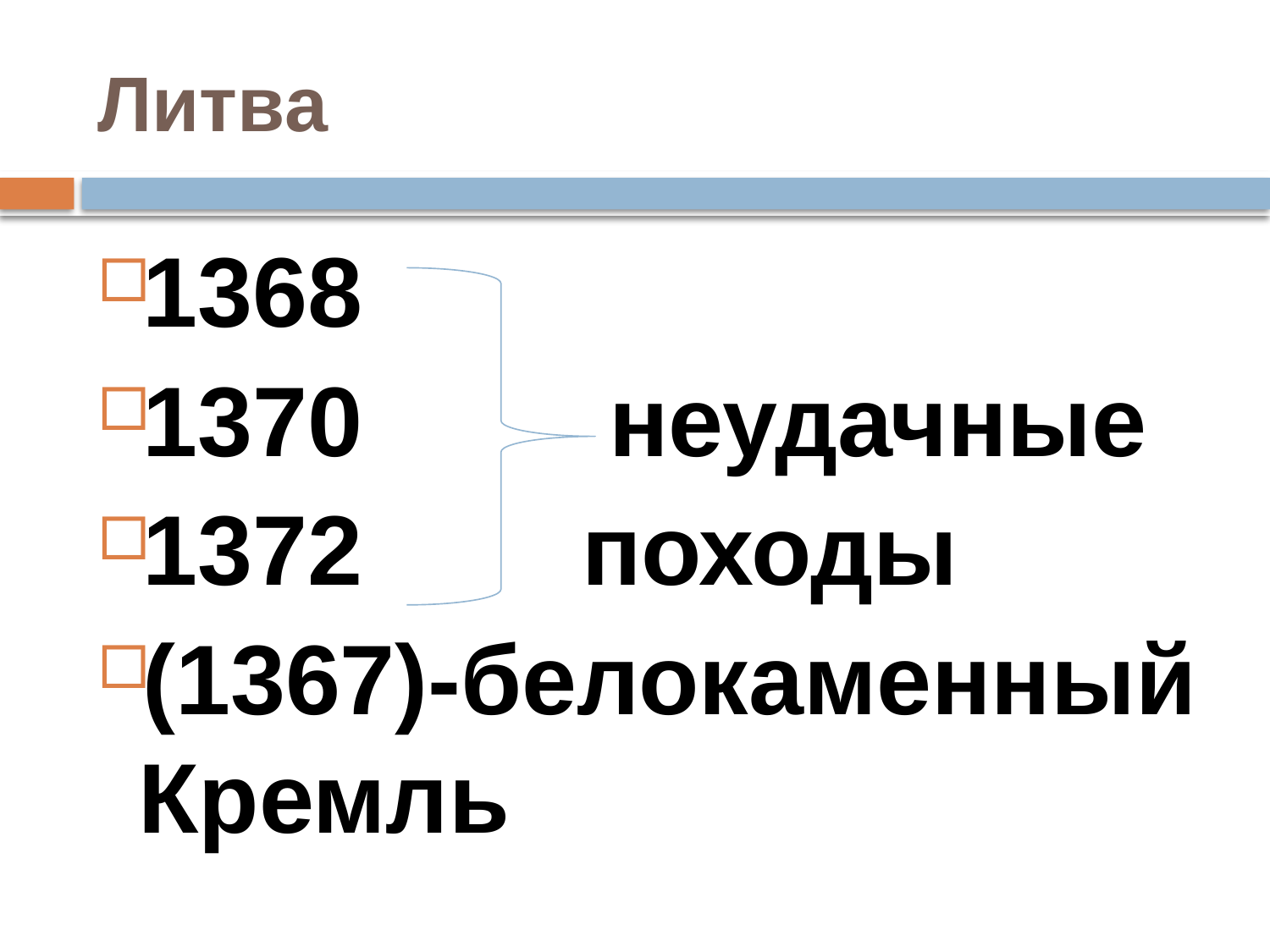

# Литва
1368
1370         неудачные
1372        походы
(1367)-белокаменный Кремль